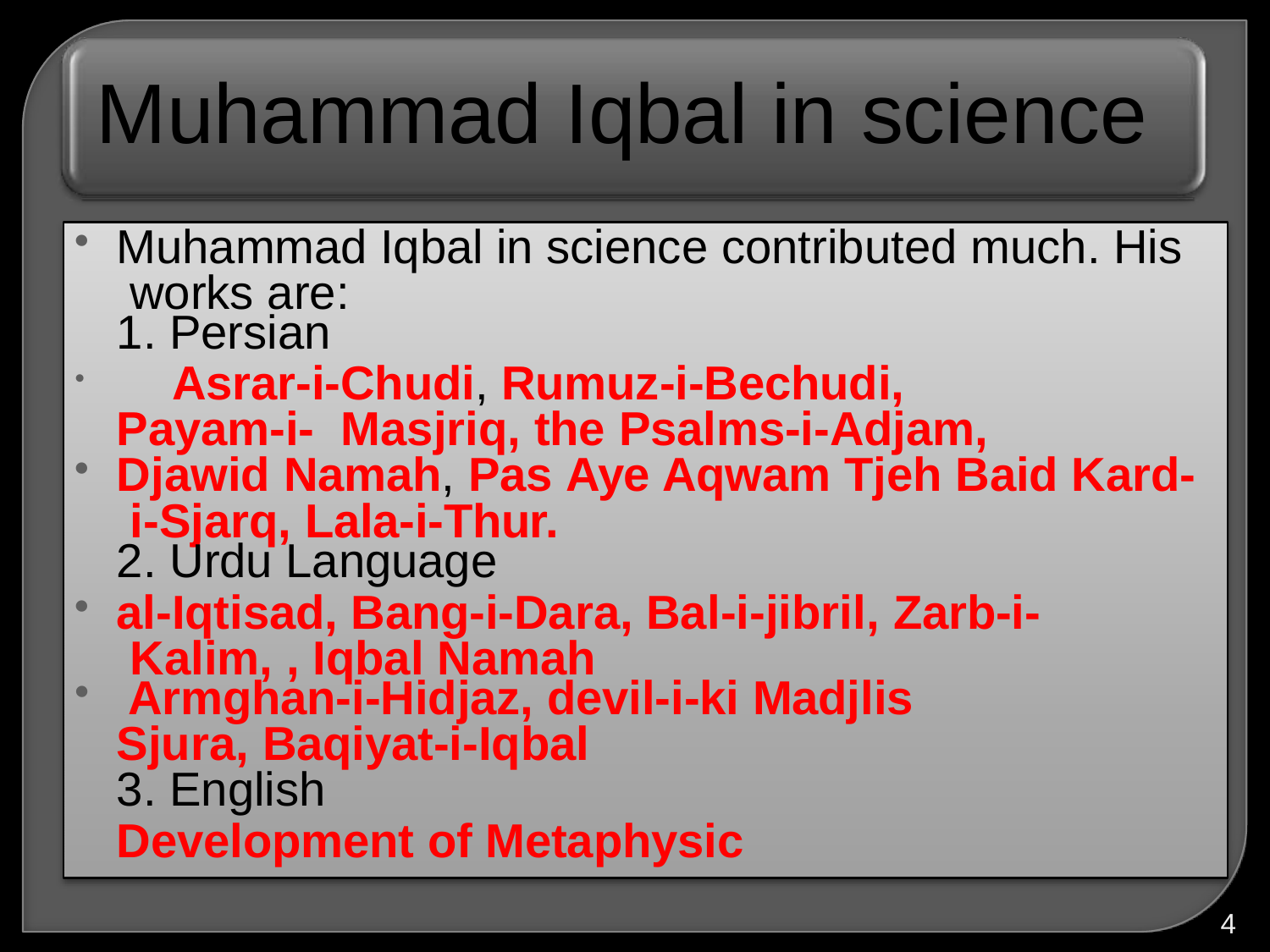

# Muhammad Iqbal in science

Muhammad Iqbal in science contributed much. His  works are:
Persian
	Asrar-i-Chudi, Rumuz-i-Bechudi, Payam-i-  Masjriq, the Psalms-i-Adjam,
Djawid Namah, Pas Aye Aqwam Tjeh Baid Kard-  i-Sjarq, Lala-i-Thur.
2. Urdu Language
al-Iqtisad, Bang-i-Dara, Bal-i-jibril, Zarb-i-  Kalim, , Iqbal Namah
Armghan-i-Hidjaz, devil-i-ki Madjlis
Sjura, Baqiyat-i-Iqbal
3. English
Development of Metaphysic

4